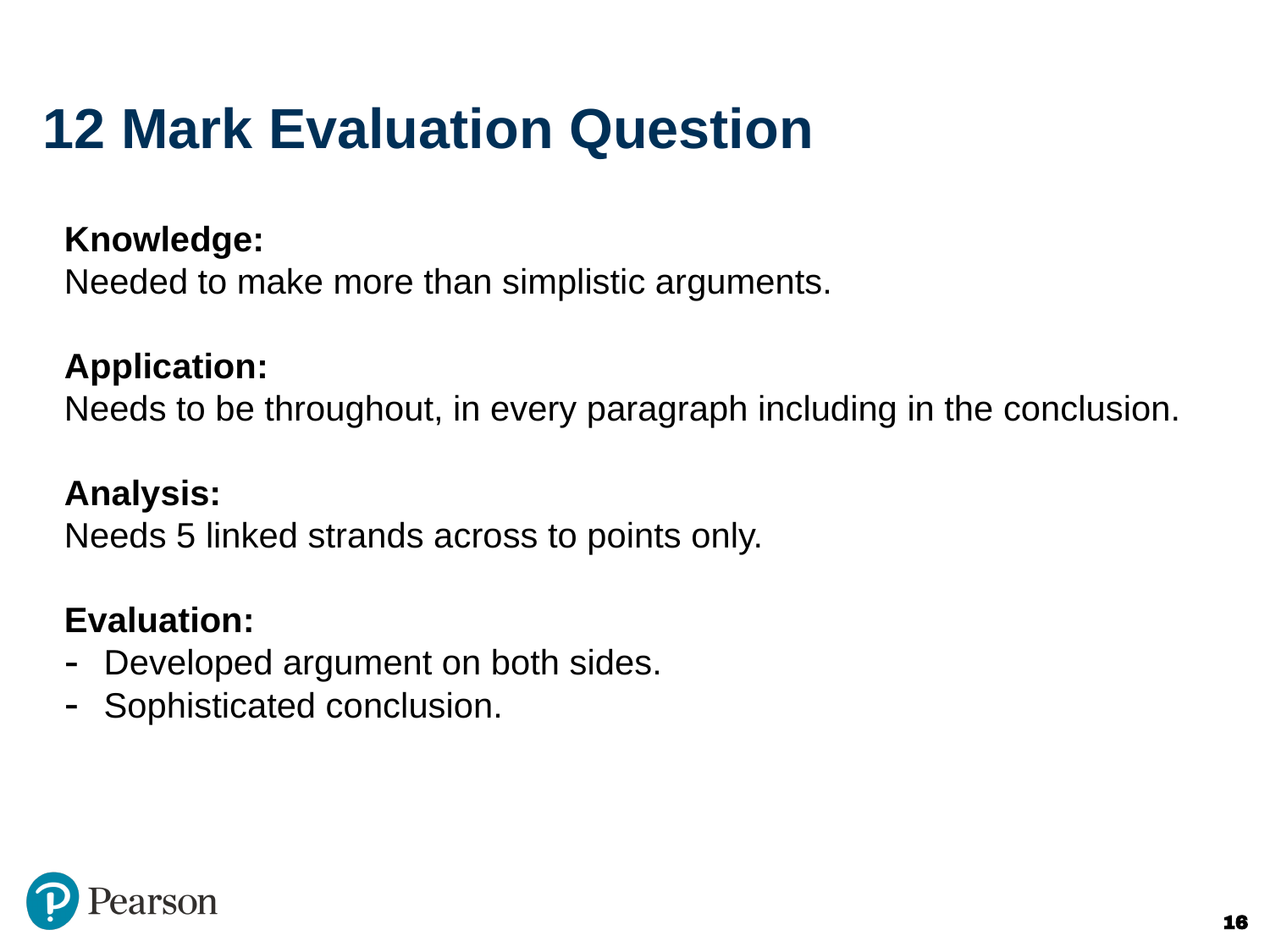

# 12 Mark Evaluation Question
Knowledge:
Needed to make more than simplistic arguments.

Application:
Needs to be throughout, in every paragraph including in the conclusion.

Analysis:
Needs 5 linked strands across to points only.

Evaluation:
Developed argument on both sides.
Sophisticated conclusion.